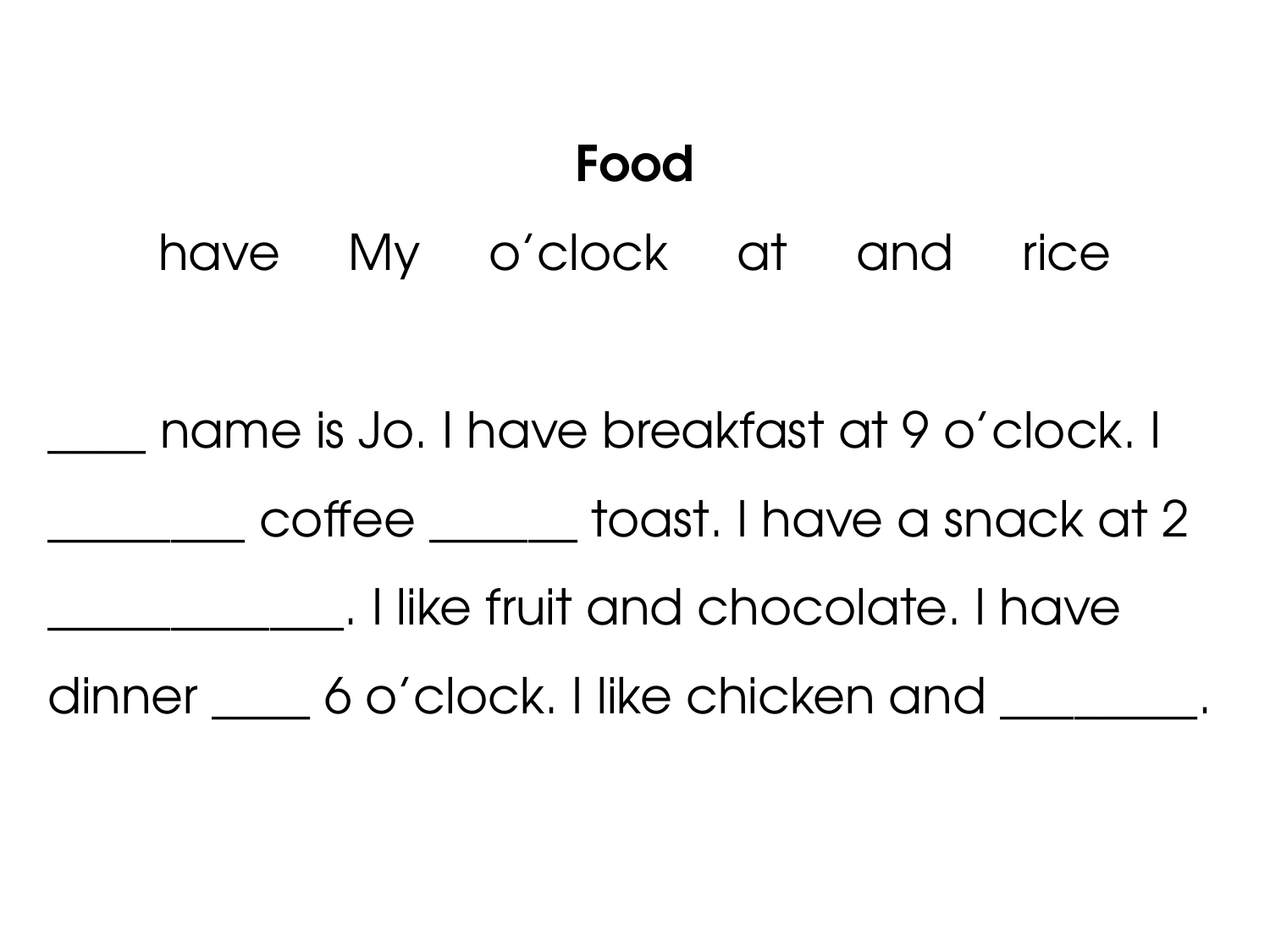

Food
have     My     o’clock     at     and     rice

____ name is Jo. I have breakfast at 9 o’clock. I ________ coffee ______ toast. I have a snack at 2 ____________. I like fruit and chocolate. I have dinner ____ 6 o’clock. I like chicken and ________.